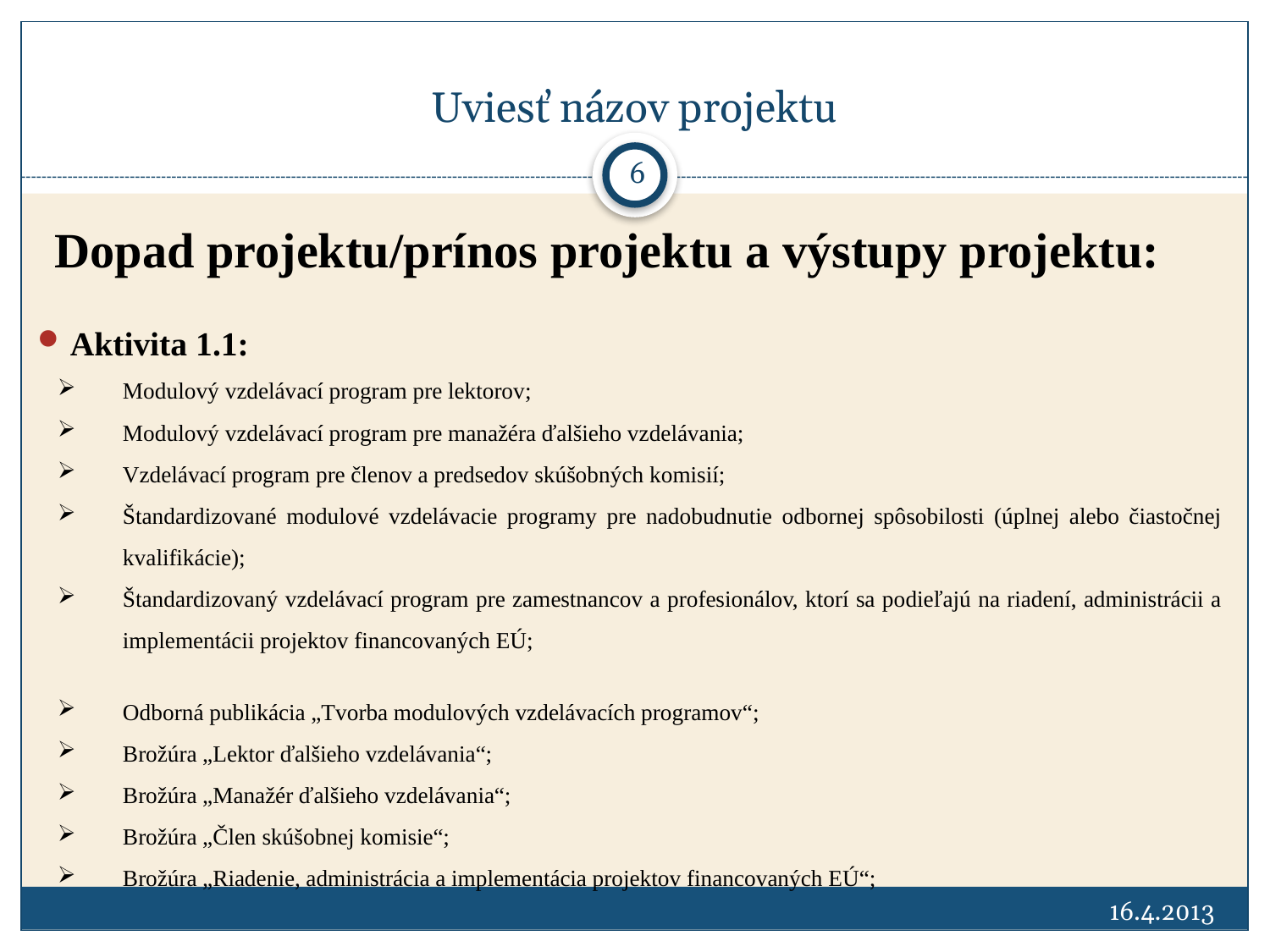

# Uviesť názov projektu
6
Dopad projektu/prínos projektu a výstupy projektu:

Aktivita 1.1:
Modulový vzdelávací program pre lektorov;
Modulový vzdelávací program pre manažéra ďalšieho vzdelávania;
Vzdelávací program pre členov a predsedov skúšobných komisií;
Štandardizované modulové vzdelávacie programy pre nadobudnutie odbornej spôsobilosti (úplnej alebo čiastočnej kvalifikácie);
Štandardizovaný vzdelávací program pre zamestnancov a profesionálov, ktorí sa podieľajú na riadení, administrácii a implementácii projektov financovaných EÚ;

Odborná publikácia „Tvorba modulových vzdelávacích programov“;
Brožúra „Lektor ďalšieho vzdelávania“;
Brožúra „Manažér ďalšieho vzdelávania“;
Brožúra „Člen skúšobnej komisie“;
Brožúra „Riadenie, administrácia a implementácia projektov financovaných EÚ“;
16.4.2013